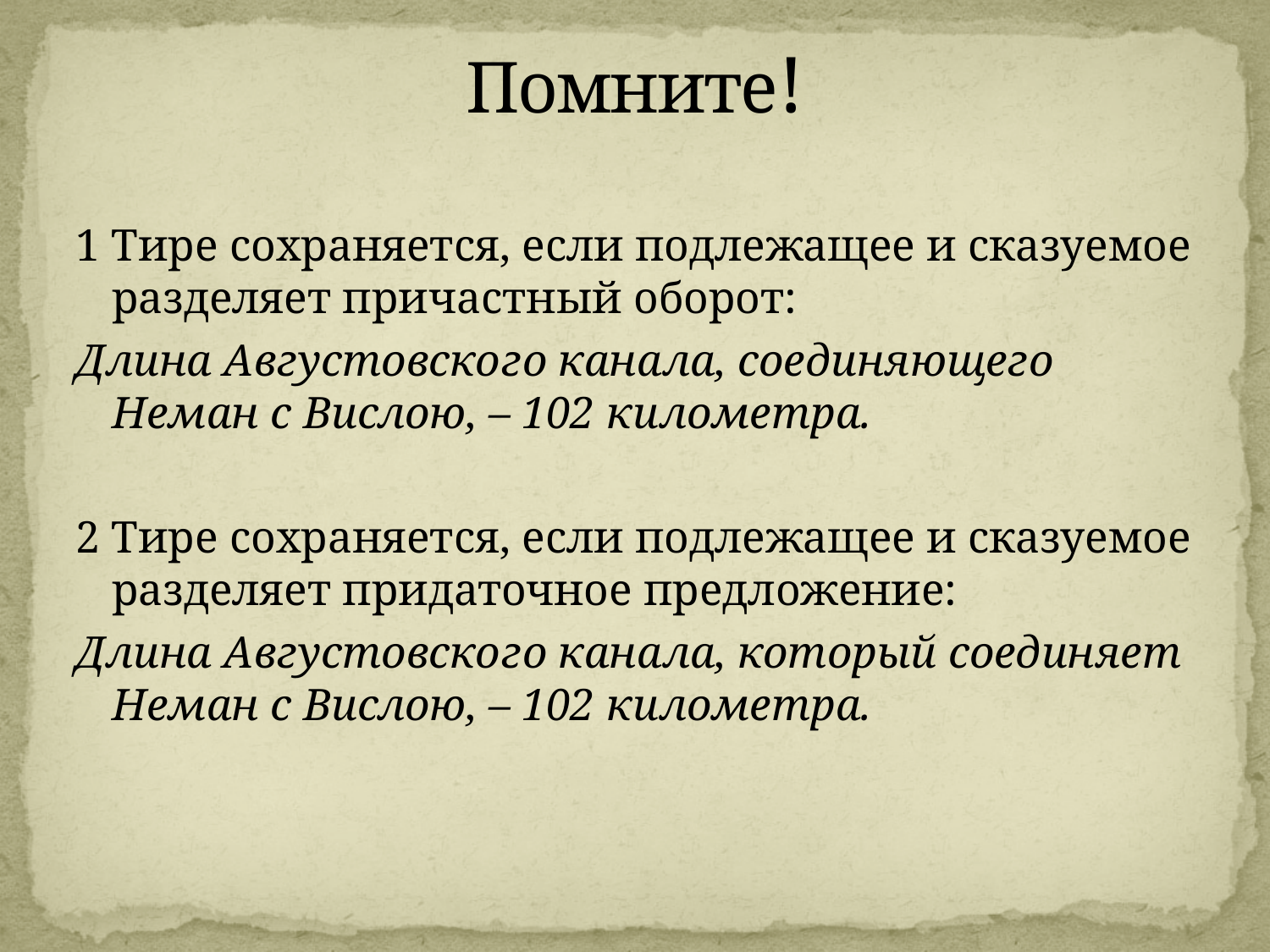

# Помните!
1 Тире сохраняется, если подлежащее и сказуемое разделяет причастный оборот:
Длина Августовского канала, соединяющего Неман с Вислою, – 102 километра.

2 Тире сохраняется, если подлежащее и сказуемое разделяет придаточное предложение:
Длина Августовского канала, который соединяет Неман с Вислою, – 102 километра.